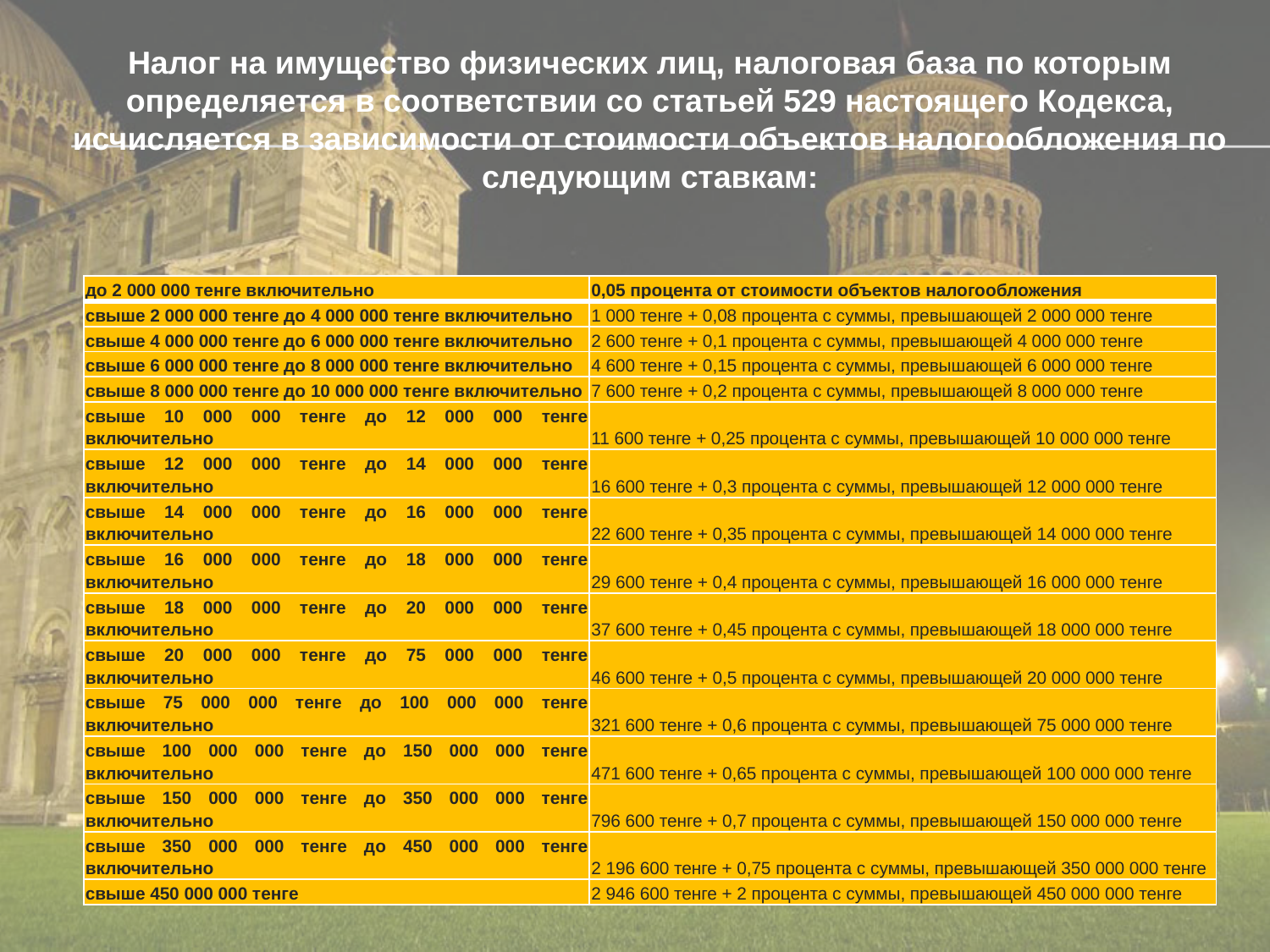

Налог на имущество физических лиц, налоговая база по которым определяется в соответствии со статьей 529 настоящего Кодекса, исчисляется в зависимости от стоимости объектов налогообложения по следующим ставкам:
| до 2 000 000 тенге включительно | 0,05 процента от стоимости объектов налогообложения |
| --- | --- |
| свыше 2 000 000 тенге до 4 000 000 тенге включительно | 1 000 тенге + 0,08 процента с суммы, превышающей 2 000 000 тенге |
| свыше 4 000 000 тенге до 6 000 000 тенге включительно | 2 600 тенге + 0,1 процента с суммы, превышающей 4 000 000 тенге |
| свыше 6 000 000 тенге до 8 000 000 тенге включительно | 4 600 тенге + 0,15 процента с суммы, превышающей 6 000 000 тенге |
| свыше 8 000 000 тенге до 10 000 000 тенге включительно | 7 600 тенге + 0,2 процента с суммы, превышающей 8 000 000 тенге |
| свыше 10 000 000 тенге до 12 000 000 тенге включительно | 11 600 тенге + 0,25 процента с суммы, превышающей 10 000 000 тенге |
| свыше 12 000 000 тенге до 14 000 000 тенге включительно | 16 600 тенге + 0,3 процента с суммы, превышающей 12 000 000 тенге |
| свыше 14 000 000 тенге до 16 000 000 тенге включительно | 22 600 тенге + 0,35 процента с суммы, превышающей 14 000 000 тенге |
| свыше 16 000 000 тенге до 18 000 000 тенге включительно | 29 600 тенге + 0,4 процента с суммы, превышающей 16 000 000 тенге |
| свыше 18 000 000 тенге до 20 000 000 тенге включительно | 37 600 тенге + 0,45 процента с суммы, превышающей 18 000 000 тенге |
| свыше 20 000 000 тенге до 75 000 000 тенге включительно | 46 600 тенге + 0,5 процента с суммы, превышающей 20 000 000 тенге |
| свыше 75 000 000 тенге до 100 000 000 тенге включительно | 321 600 тенге + 0,6 процента с суммы, превышающей 75 000 000 тенге |
| свыше 100 000 000 тенге до 150 000 000 тенге включительно | 471 600 тенге + 0,65 процента с суммы, превышающей 100 000 000 тенге |
| свыше 150 000 000 тенге до 350 000 000 тенге включительно | 796 600 тенге + 0,7 процента с суммы, превышающей 150 000 000 тенге |
| свыше 350 000 000 тенге до 450 000 000 тенге включительно | 2 196 600 тенге + 0,75 процента с суммы, превышающей 350 000 000 тенге |
| свыше 450 000 000 тенге | 2 946 600 тенге + 2 процента с суммы, превышающей 450 000 000 тенге |
# Оценочная стоимость в зависимости от технических характеристик